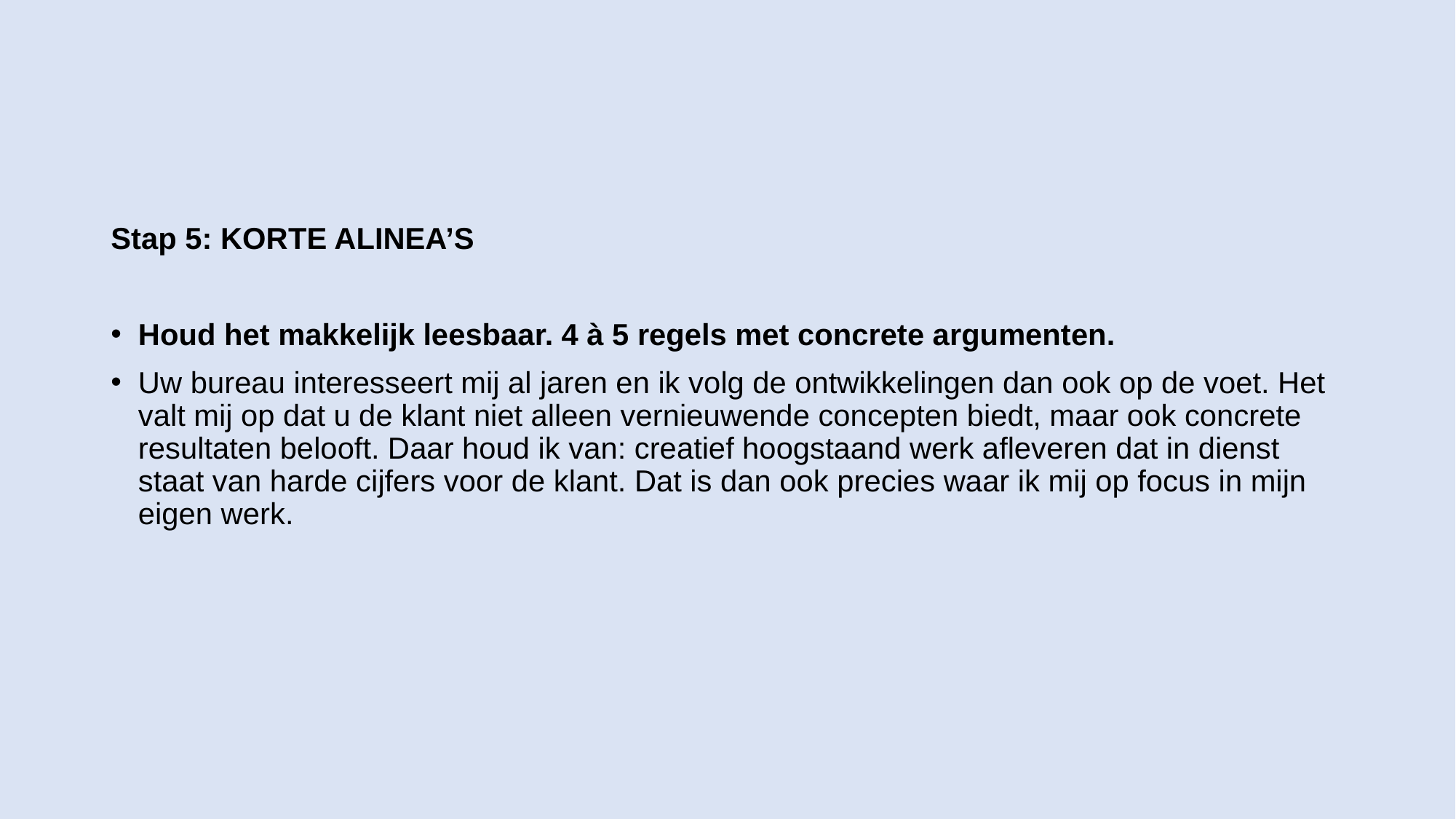

#
Stap 5: KORTE ALINEA’S

Houd het makkelijk leesbaar. 4 à 5 regels met concrete argumenten.
Uw bureau interesseert mij al jaren en ik volg de ontwikkelingen dan ook op de voet. Het valt mij op dat u de klant niet alleen vernieuwende concepten biedt, maar ook concrete resultaten belooft. Daar houd ik van: creatief hoogstaand werk afleveren dat in dienst staat van harde cijfers voor de klant. Dat is dan ook precies waar ik mij op focus in mijn eigen werk.